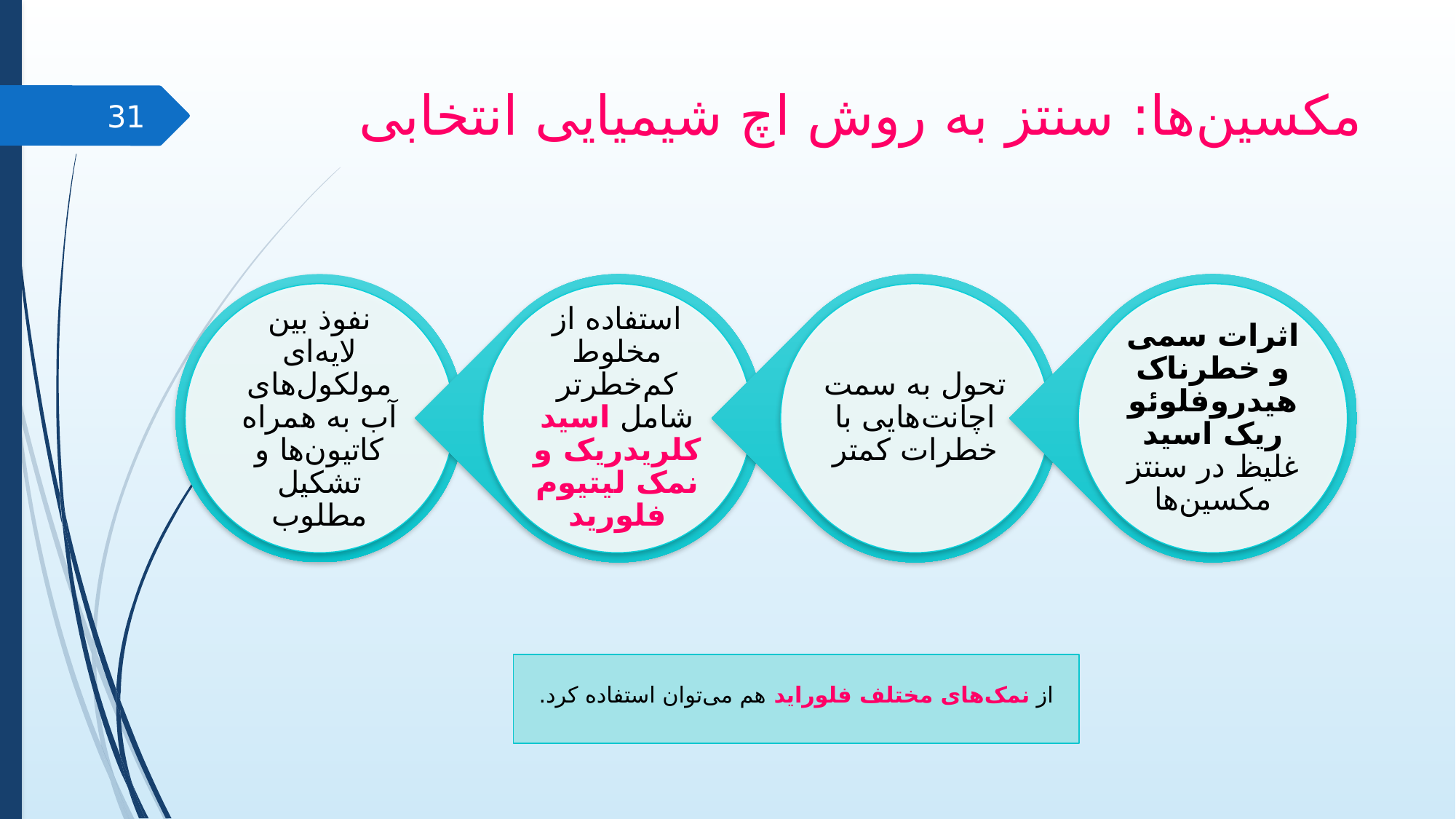

# مکسین‌ها: سنتز به روش اچ شیمیایی انتخابی
31
نفوذ بین لایه‌ای مولکول‌های آب به همراه کاتیون‌ها و تشکیل مطلوب
استفاده از مخلوط کم‌خطرتر شامل اسید کلریدریک و نمک لیتیوم فلورید
تحول به سمت اچانت‌هایی با خطرات کمتر
اثرات سمی و خطرناک هیدروفلوئوریک اسید غلیظ در سنتز مکسین‌ها
از نمک‌های مختلف فلوراید هم می‌توان استفاده کرد.